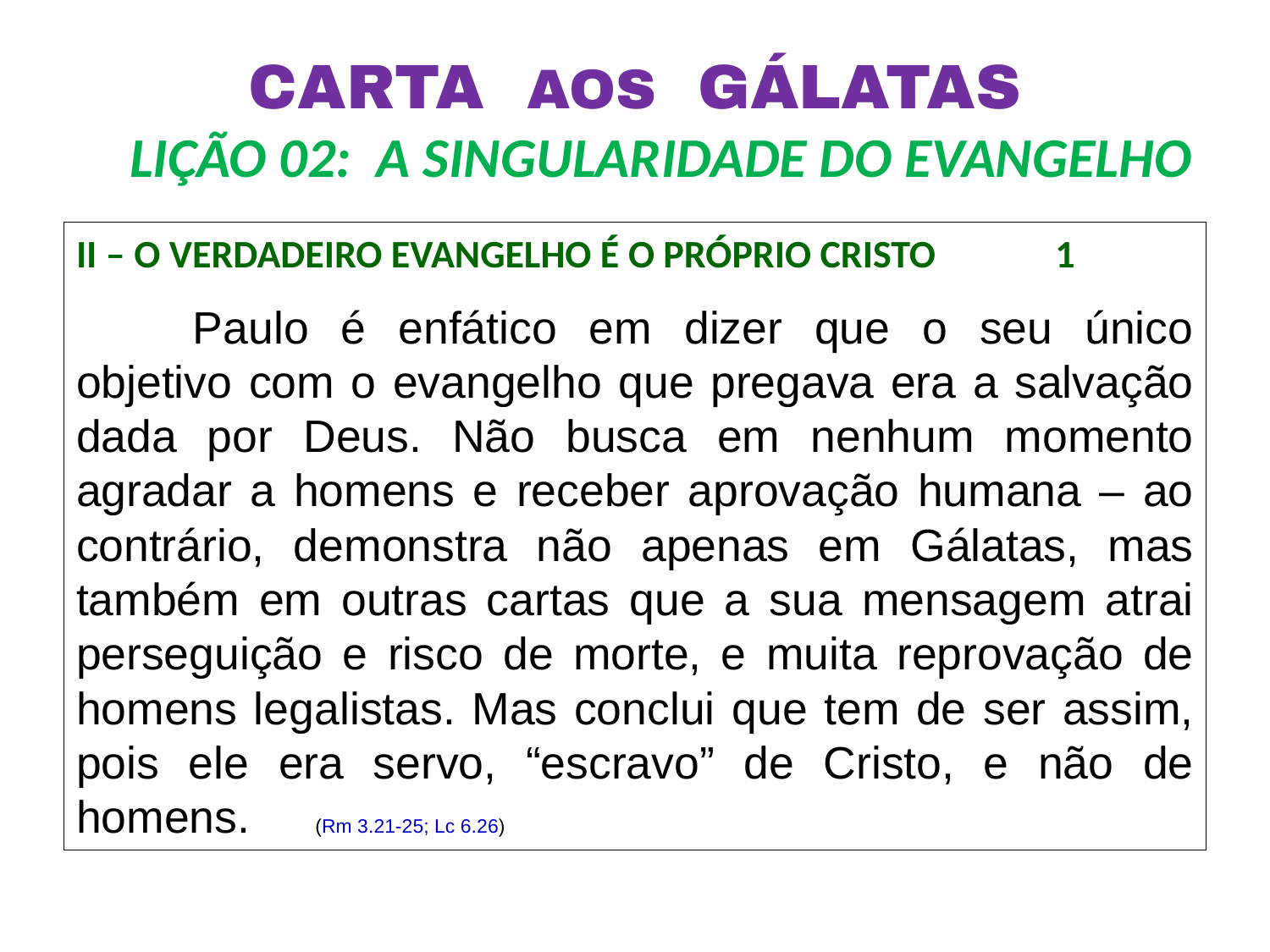

# CARTA  AOS  GÁLATAS LIÇÃO 02:  A SINGULARIDADE DO EVANGELHO
II – O VERDADEIRO EVANGELHO É O PRÓPRIO CRISTO 	     1

	Paulo é enfático em dizer que o seu único objetivo com o evangelho que pregava era a salvação dada por Deus. Não busca em nenhum momento agradar a homens e receber aprovação humana – ao contrário, demonstra não apenas em Gálatas, mas também em outras cartas que a sua mensagem atrai perseguição e risco de morte, e muita reprovação de homens legalistas. Mas conclui que tem de ser assim, pois ele era servo, “escravo” de Cristo, e não de homens.	 (Rm 3.21-25; Lc 6.26)